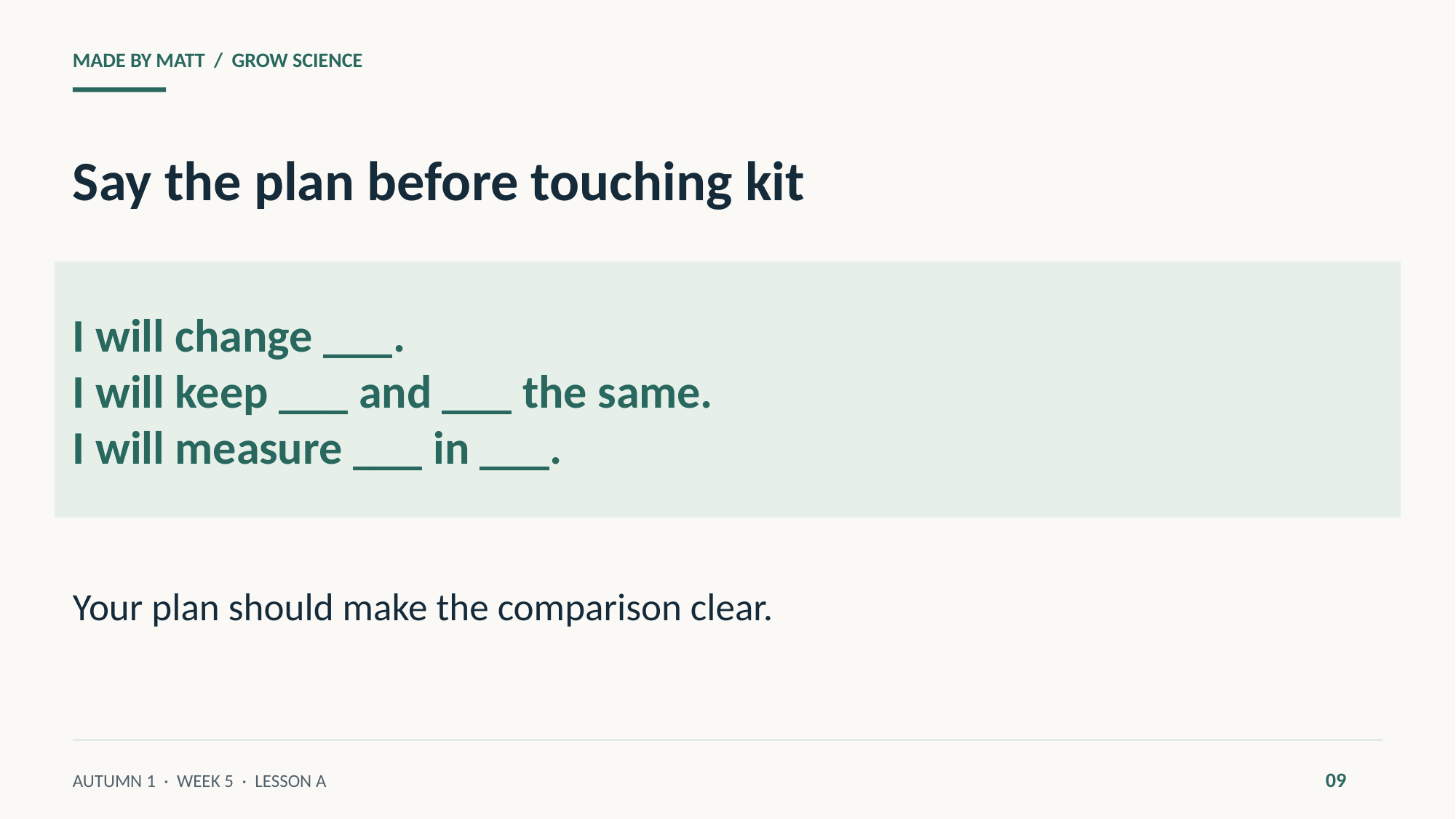

MADE BY MATT  /  GROW SCIENCE

Say the plan before touching kit
I will change ___.
I will keep ___ and ___ the same.
I will measure ___ in ___.
Your plan should make the comparison clear.

09
AUTUMN 1  ·  WEEK 5  ·  LESSON A